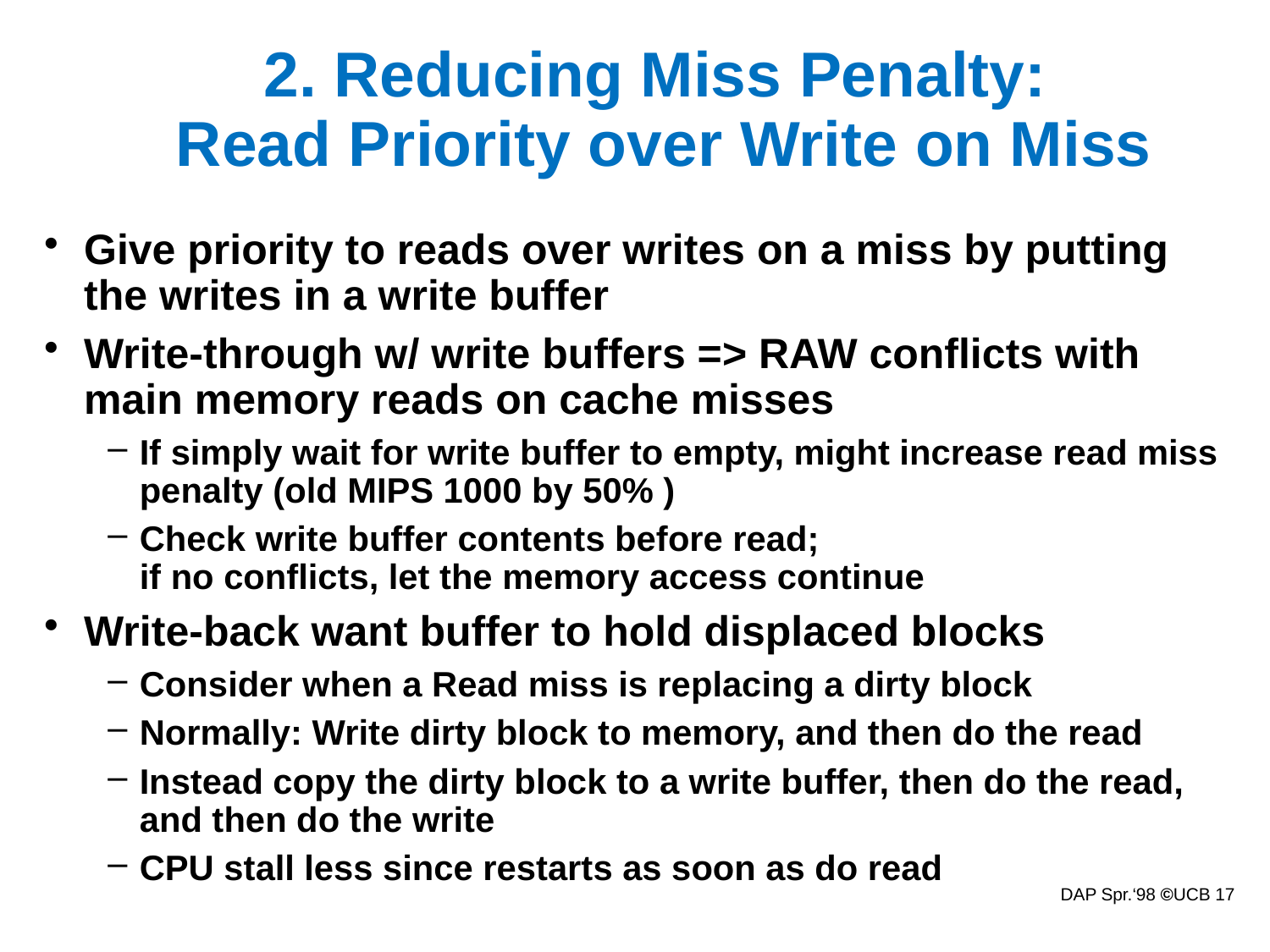

2. Reducing Miss Penalty:
Read Priority over Write on Miss
Give priority to reads over writes on a miss by putting the writes in a write buffer
Write-through w/ write buffers => RAW conflicts with main memory reads on cache misses
If simply wait for write buffer to empty, might increase read miss penalty (old MIPS 1000 by 50% )
Check write buffer contents before read;
if no conflicts, let the memory access continue
Write-back want buffer to hold displaced blocks
Consider when a Read miss is replacing a dirty block
Normally: Write dirty block to memory, and then do the read
Instead copy the dirty block to a write buffer, then do the read, and then do the write
CPU stall less since restarts as soon as do read